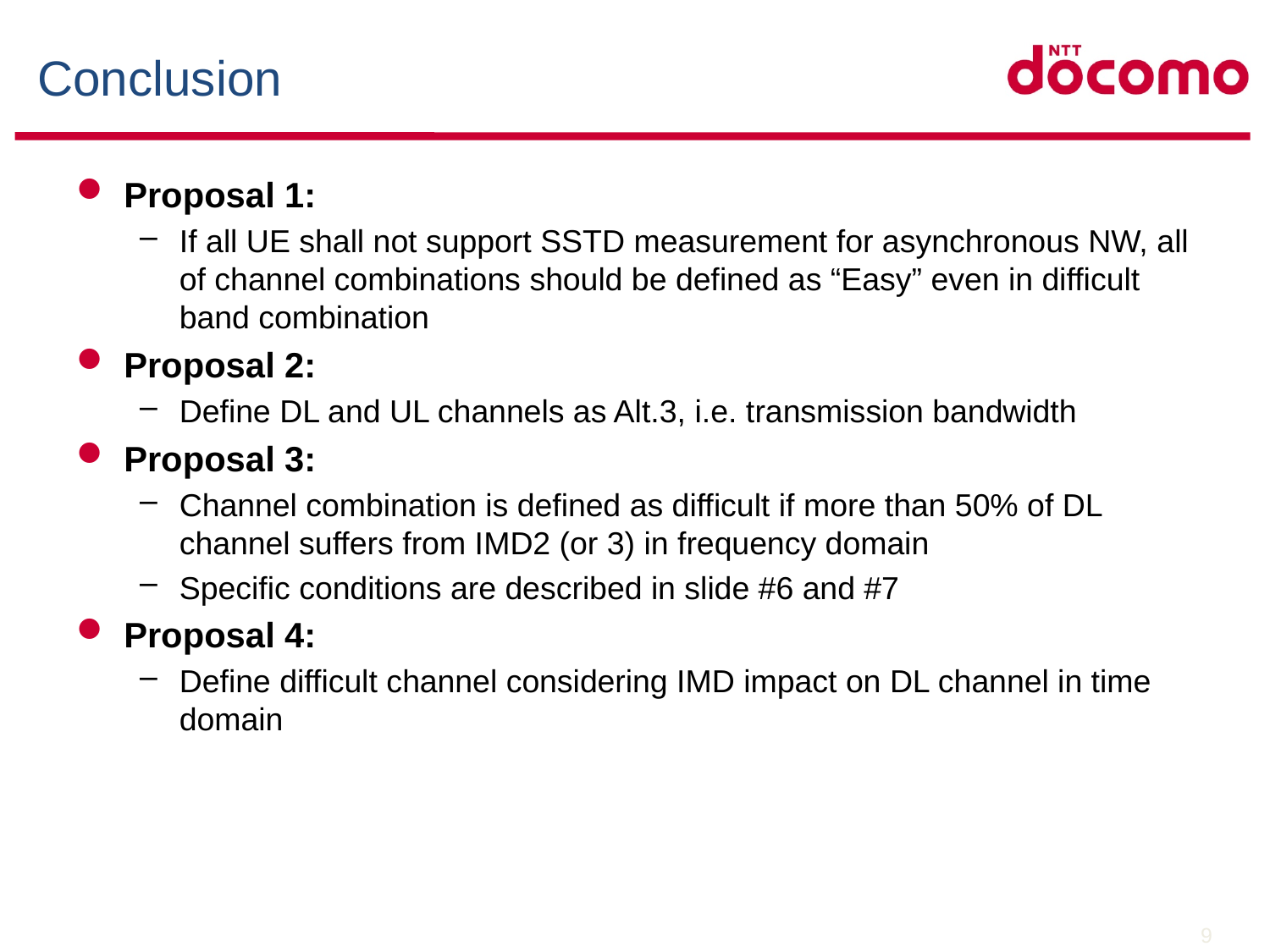

# Conclusion
Proposal 1:
If all UE shall not support SSTD measurement for asynchronous NW, all of channel combinations should be defined as “Easy” even in difficult band combination
Proposal 2:
Define DL and UL channels as Alt.3, i.e. transmission bandwidth
Proposal 3:
Channel combination is defined as difficult if more than 50% of DL channel suffers from IMD2 (or 3) in frequency domain
Specific conditions are described in slide #6 and #7
Proposal 4:
Define difficult channel considering IMD impact on DL channel in time domain